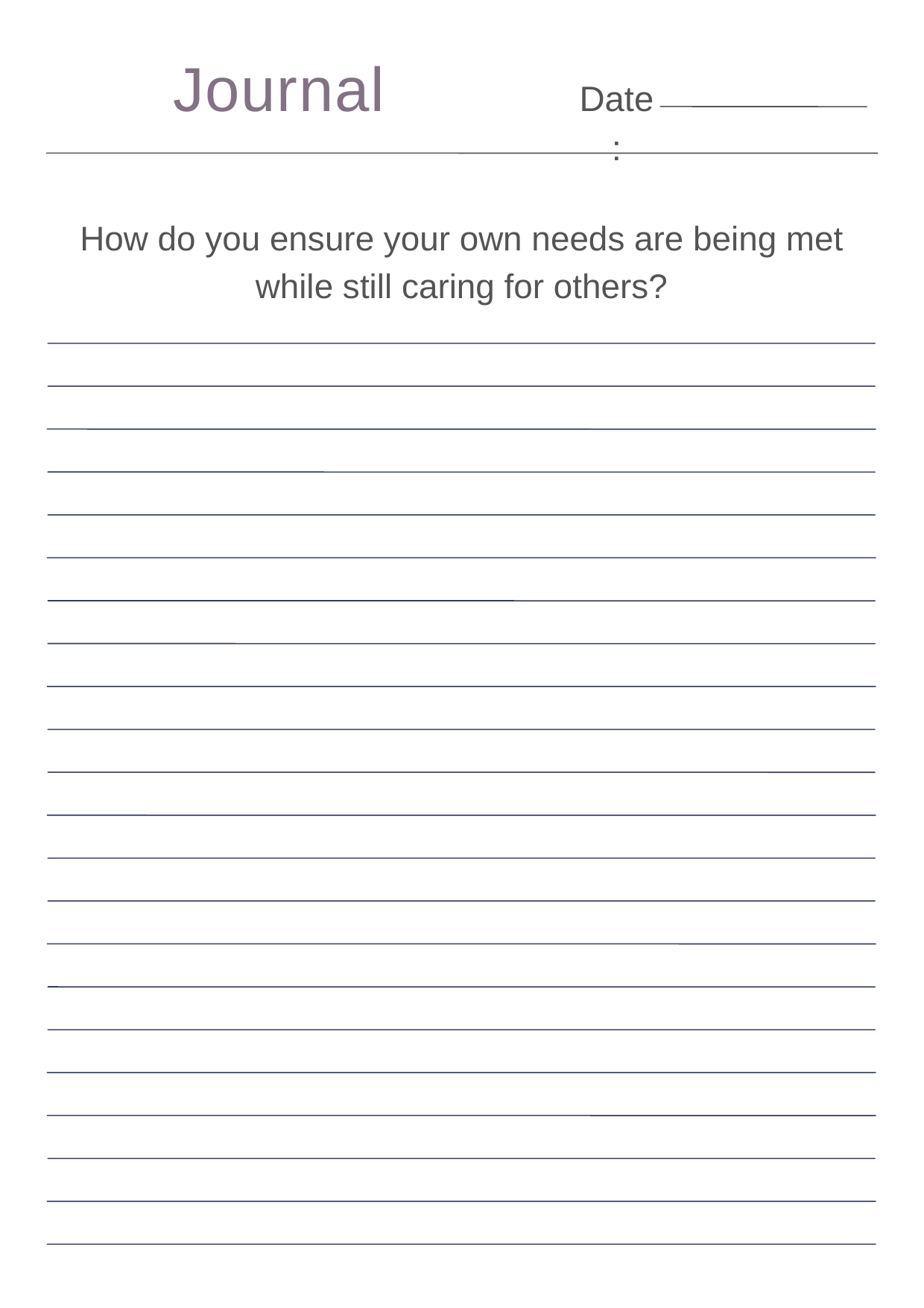

Journal
Date:

How do you ensure your own needs are being met while still caring for others?